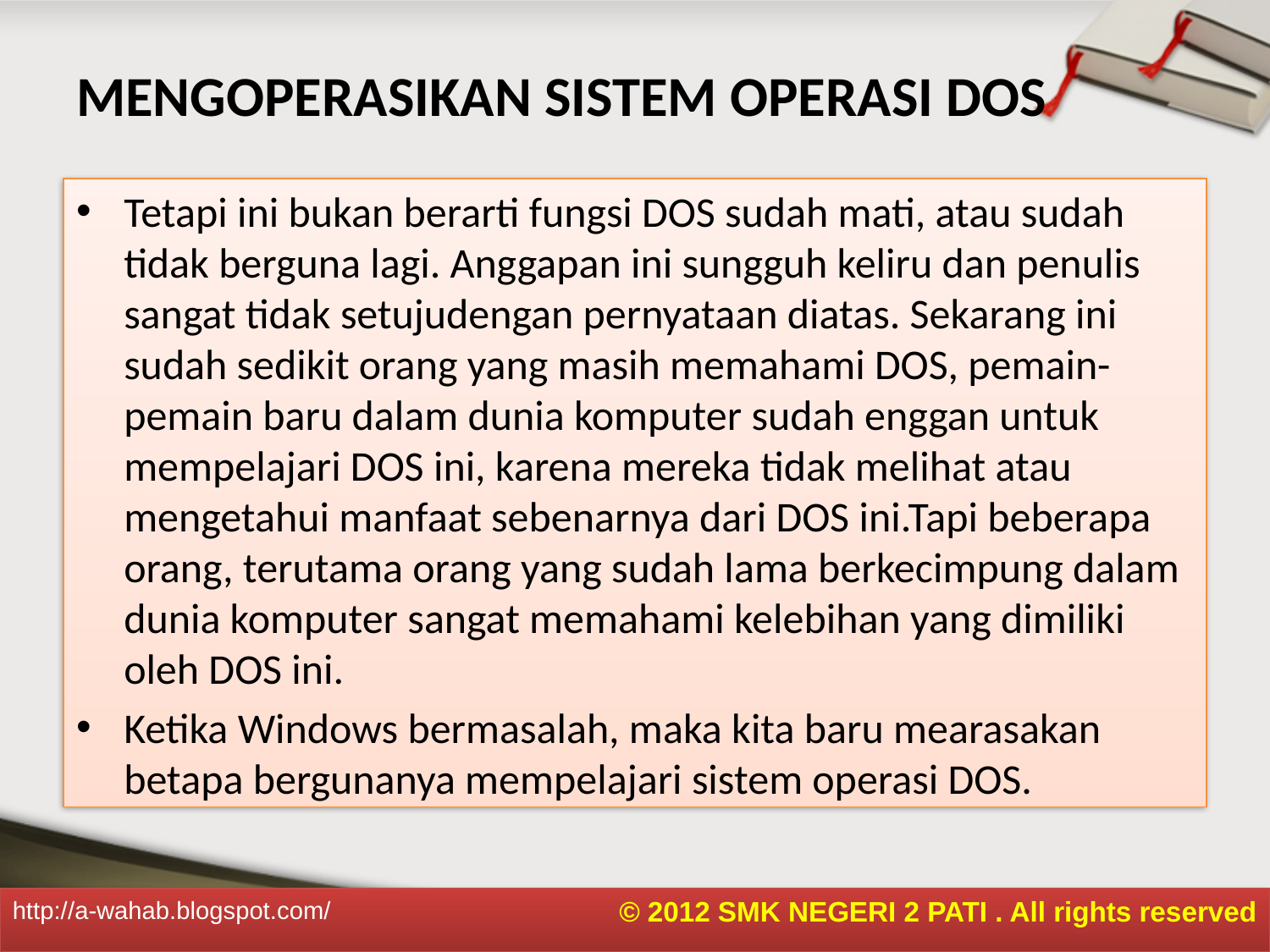

# MENGOPERASIKAN SISTEM OPERASI DOS
Tetapi ini bukan berarti fungsi DOS sudah mati, atau sudah tidak berguna lagi. Anggapan ini sungguh keliru dan penulis sangat tidak setujudengan pernyataan diatas. Sekarang ini sudah sedikit orang yang masih memahami DOS, pemain-pemain baru dalam dunia komputer sudah enggan untuk mempelajari DOS ini, karena mereka tidak melihat atau mengetahui manfaat sebenarnya dari DOS ini.Tapi beberapa orang, terutama orang yang sudah lama berkecimpung dalam dunia komputer sangat memahami kelebihan yang dimiliki oleh DOS ini.
Ketika Windows bermasalah, maka kita baru mearasakan betapa bergunanya mempelajari sistem operasi DOS.

© 2012 SMK NEGERI 2 PATI . All rights reserved

http://a-wahab.blogspot.com/